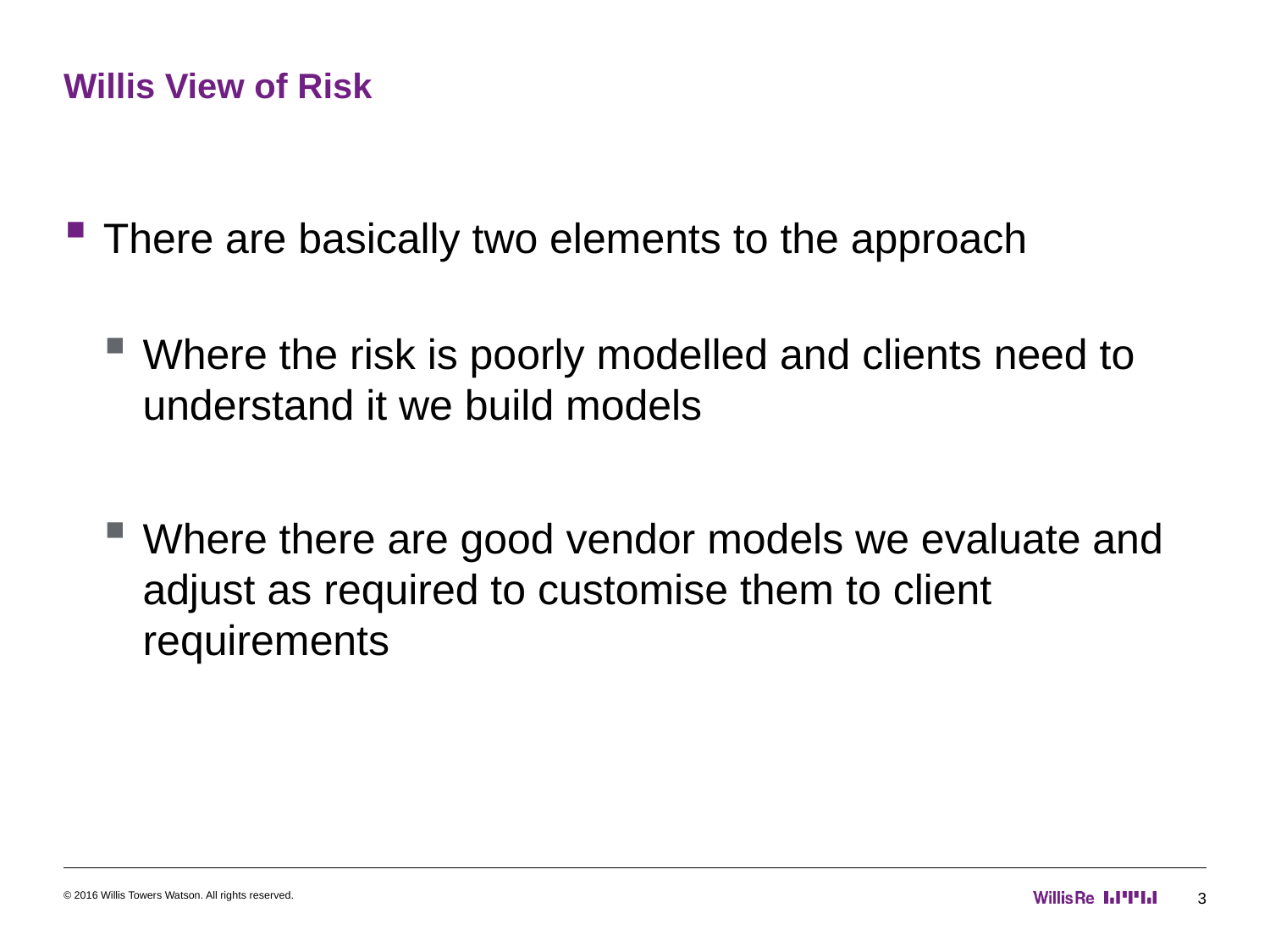

# Willis View of Risk
There are basically two elements to the approach

Where the risk is poorly modelled and clients need to understand it we build models

Where there are good vendor models we evaluate and adjust as required to customise them to client requirements
© 2016 Willis Towers Watson. All rights reserved.
3